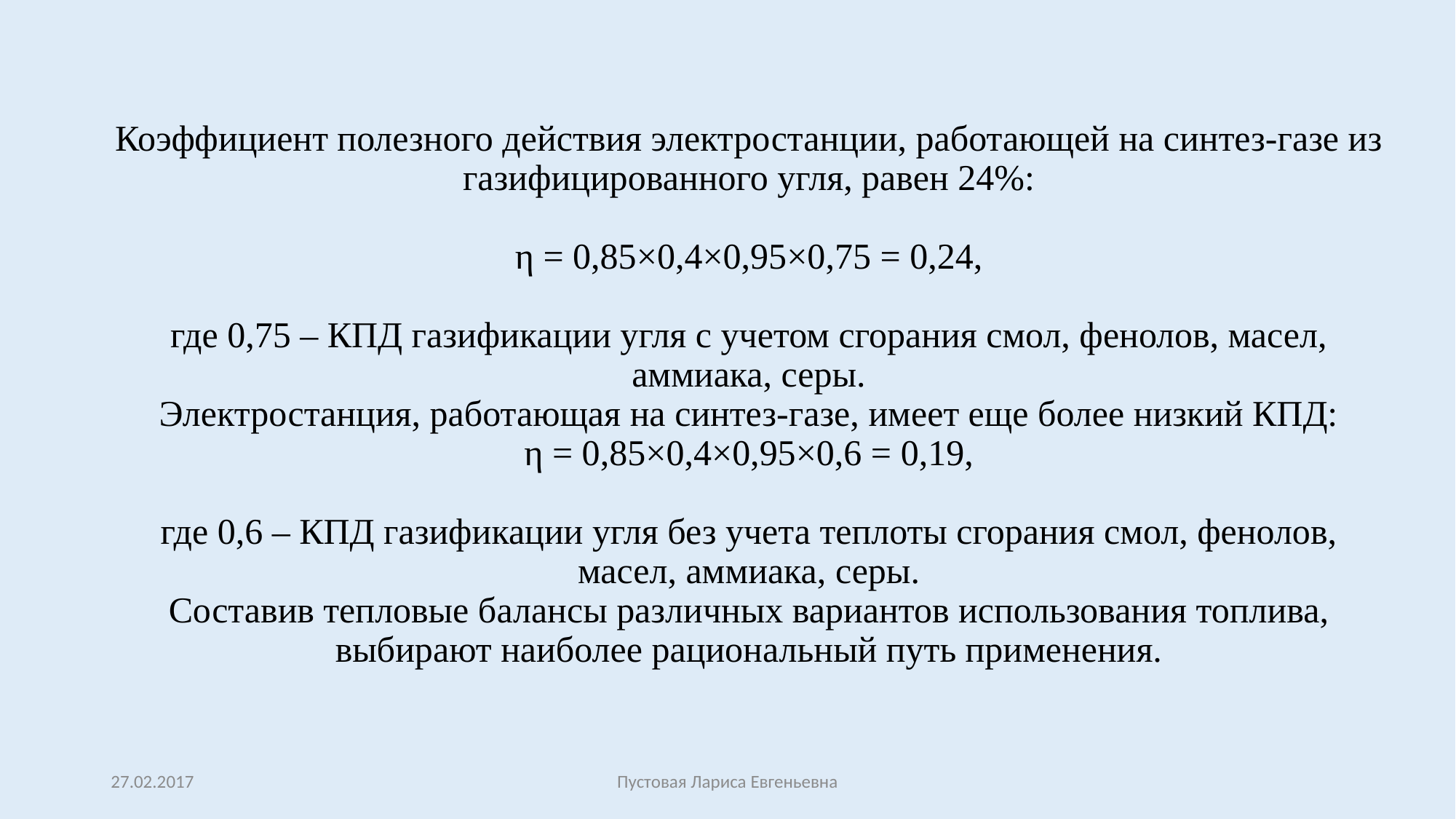

# Коэффициент полезного действия электростанции, работающей на синтез-газе из газифицированного угля, равен 24%:   η = 0,85×0,4×0,95×0,75 = 0,24,   где 0,75 – КПД газификации угля с учетом сгорания смол, фенолов, масел, аммиака, серы. Электростанция, работающая на синтез-газе, имеет еще более низкий КПД: η = 0,85×0,4×0,95×0,6 = 0,19,   где 0,6 – КПД газификации угля без учета теплоты сгорания смол, фенолов, масел, аммиака, серы. Составив тепловые балансы различных вариантов использования топлива, выбирают наиболее рациональный путь применения.
27.02.2017
Пустовая Лариса Евгеньевна